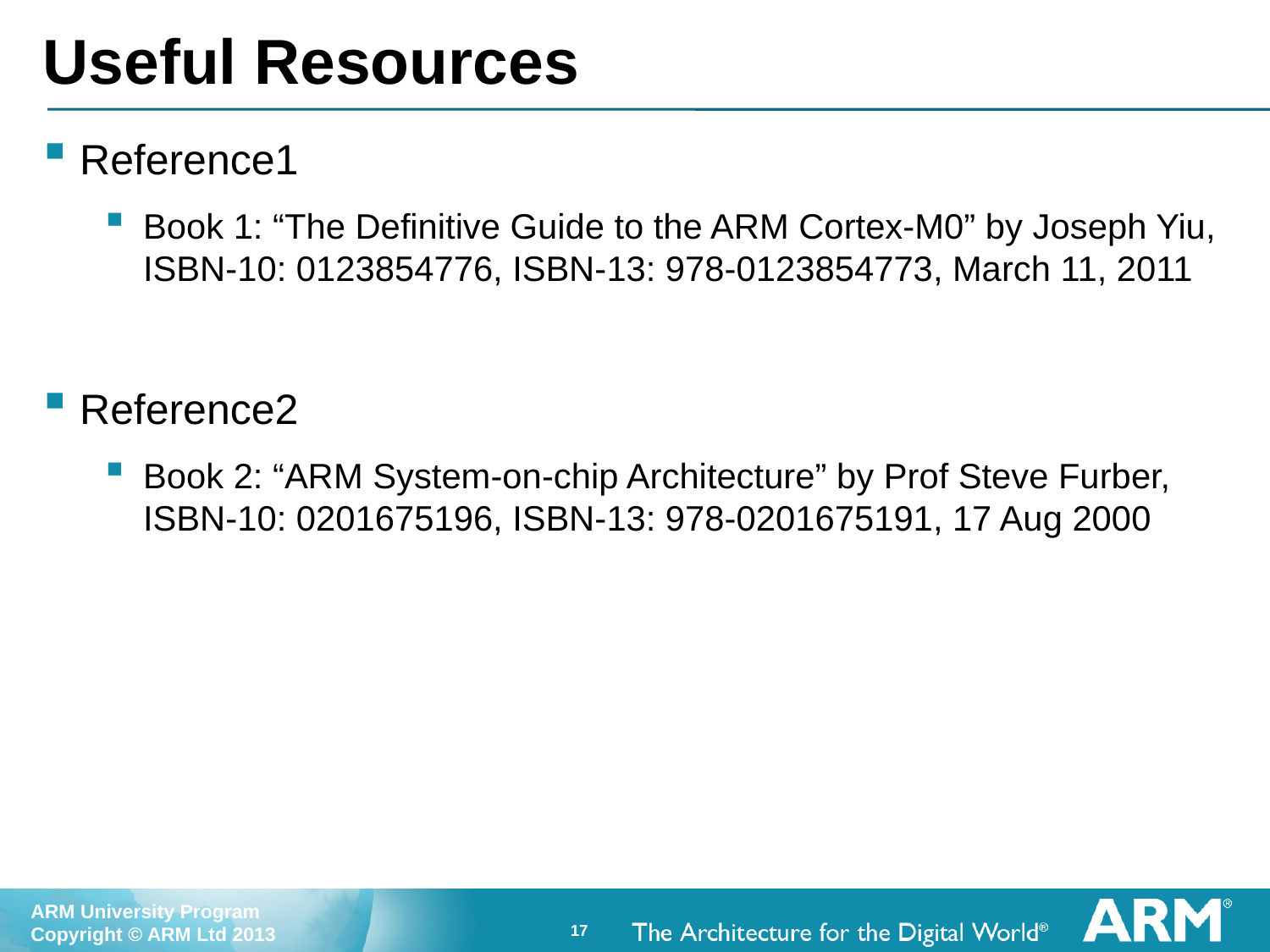

# Useful Resources
Reference1
Book 1: “The Definitive Guide to the ARM Cortex-M0” by Joseph Yiu, ISBN-10: 0123854776, ISBN-13: 978-0123854773, March 11, 2011

Reference2
Book 2: “ARM System-on-chip Architecture” by Prof Steve Furber, ISBN-10: 0201675196, ISBN-13: 978-0201675191, 17 Aug 2000